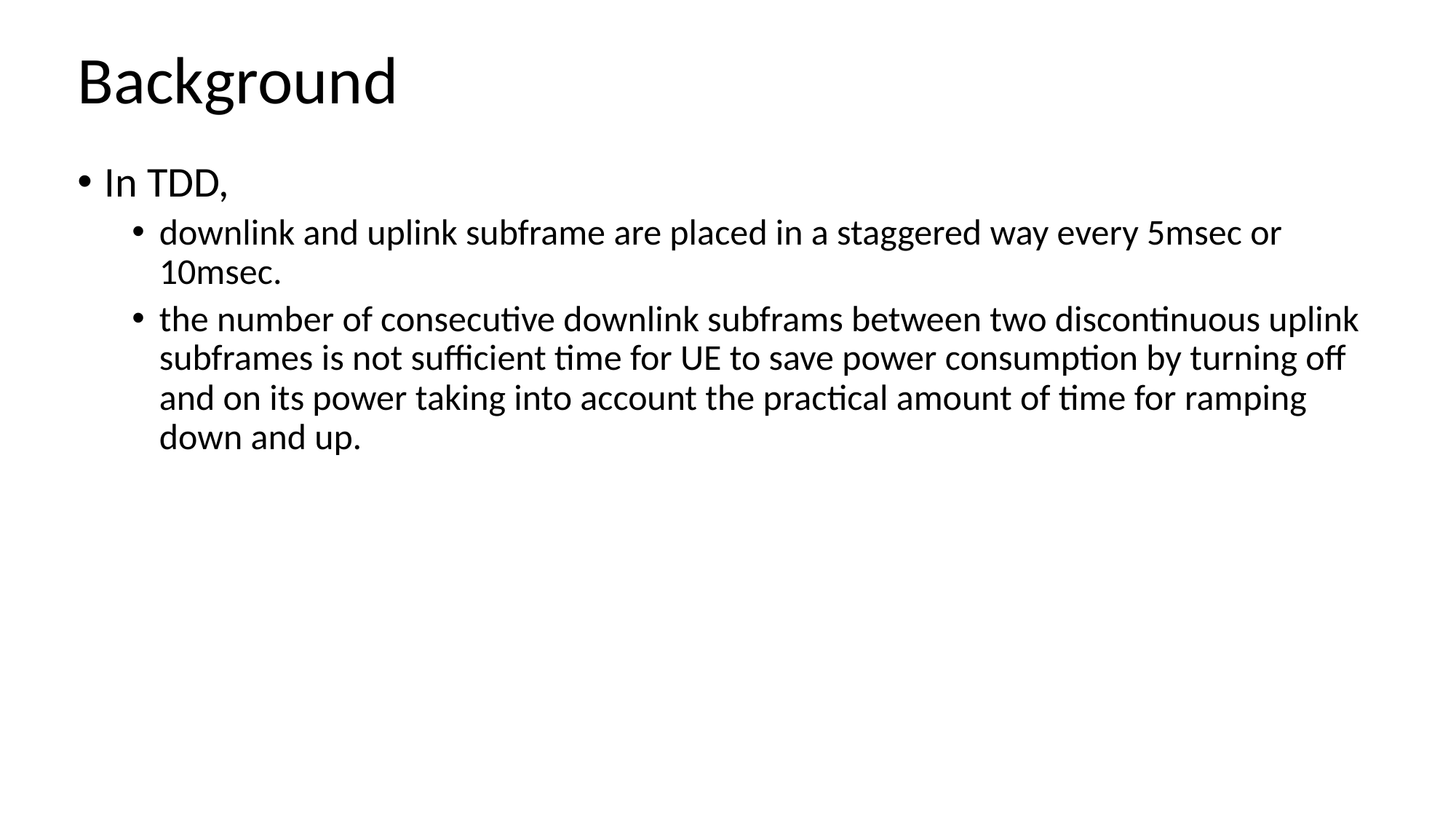

# Background
In TDD,
downlink and uplink subframe are placed in a staggered way every 5msec or 10msec.
the number of consecutive downlink subframs between two discontinuous uplink subframes is not sufficient time for UE to save power consumption by turning off and on its power taking into account the practical amount of time for ramping down and up.